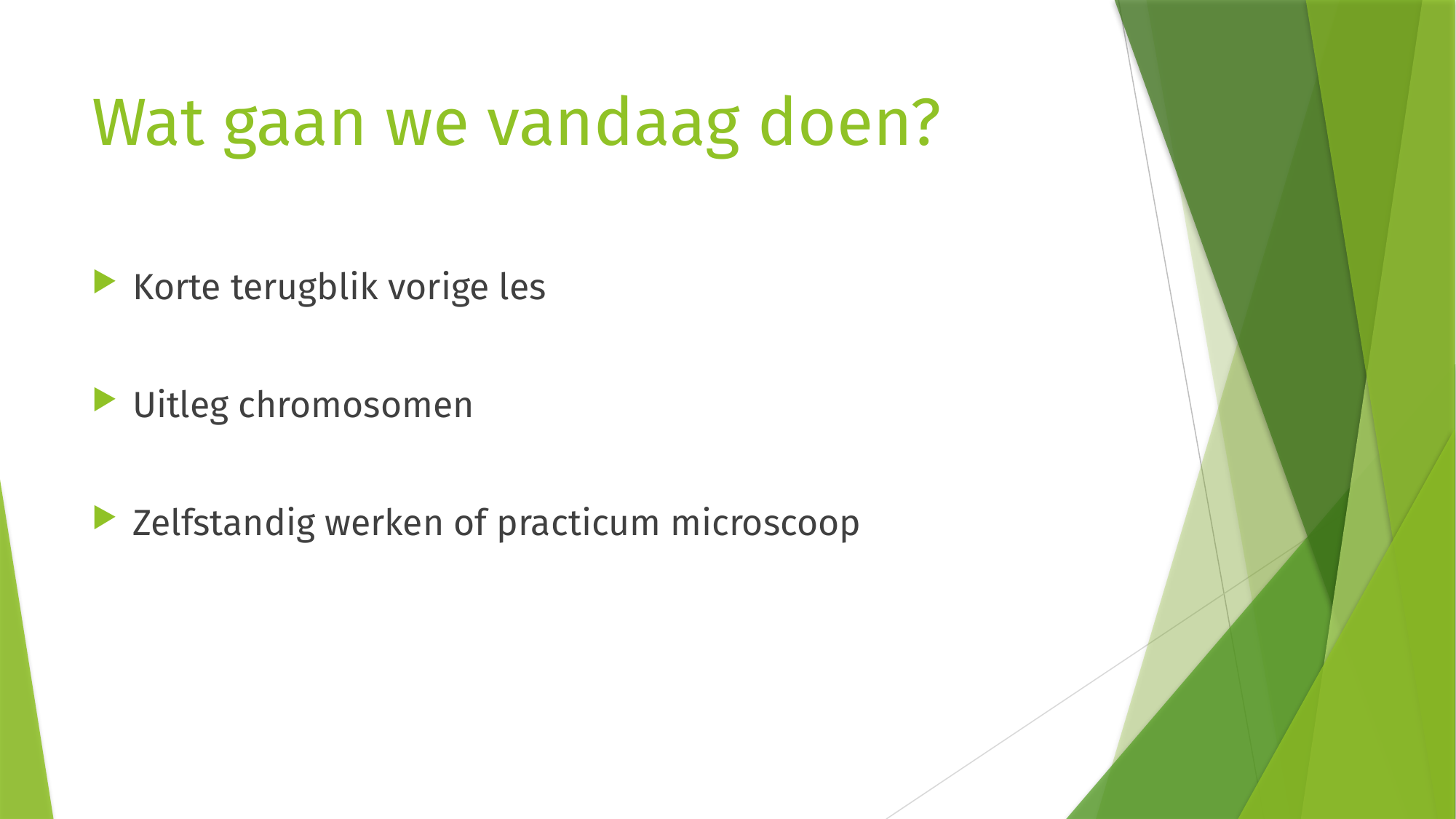

# Wat gaan we vandaag doen?
Korte terugblik vorige les

Uitleg chromosomen

Zelfstandig werken of practicum microscoop